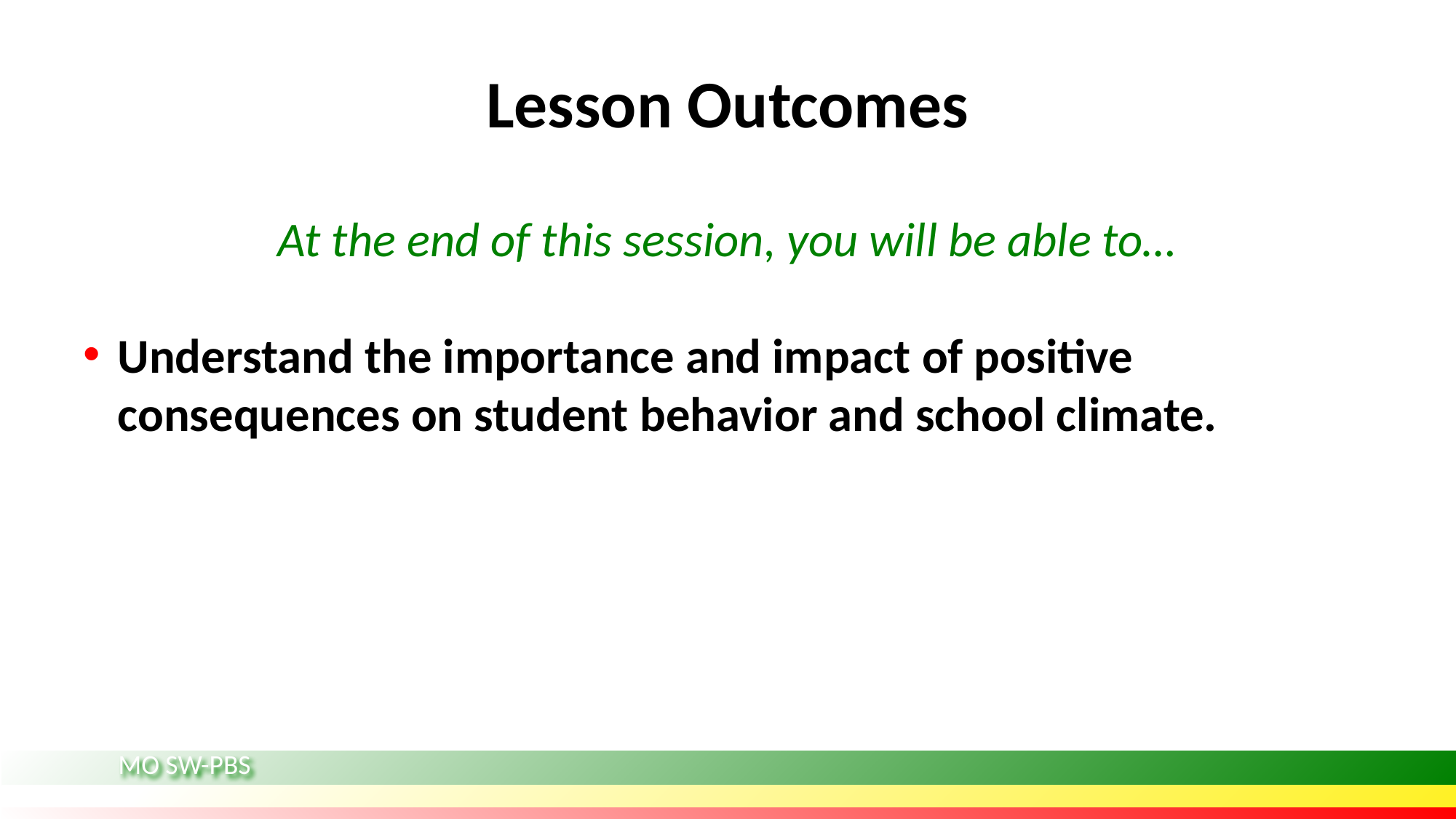

# Lesson Outcomes
At the end of this session, you will be able to…

Understand the importance and impact of positive consequences on student behavior and school climate.